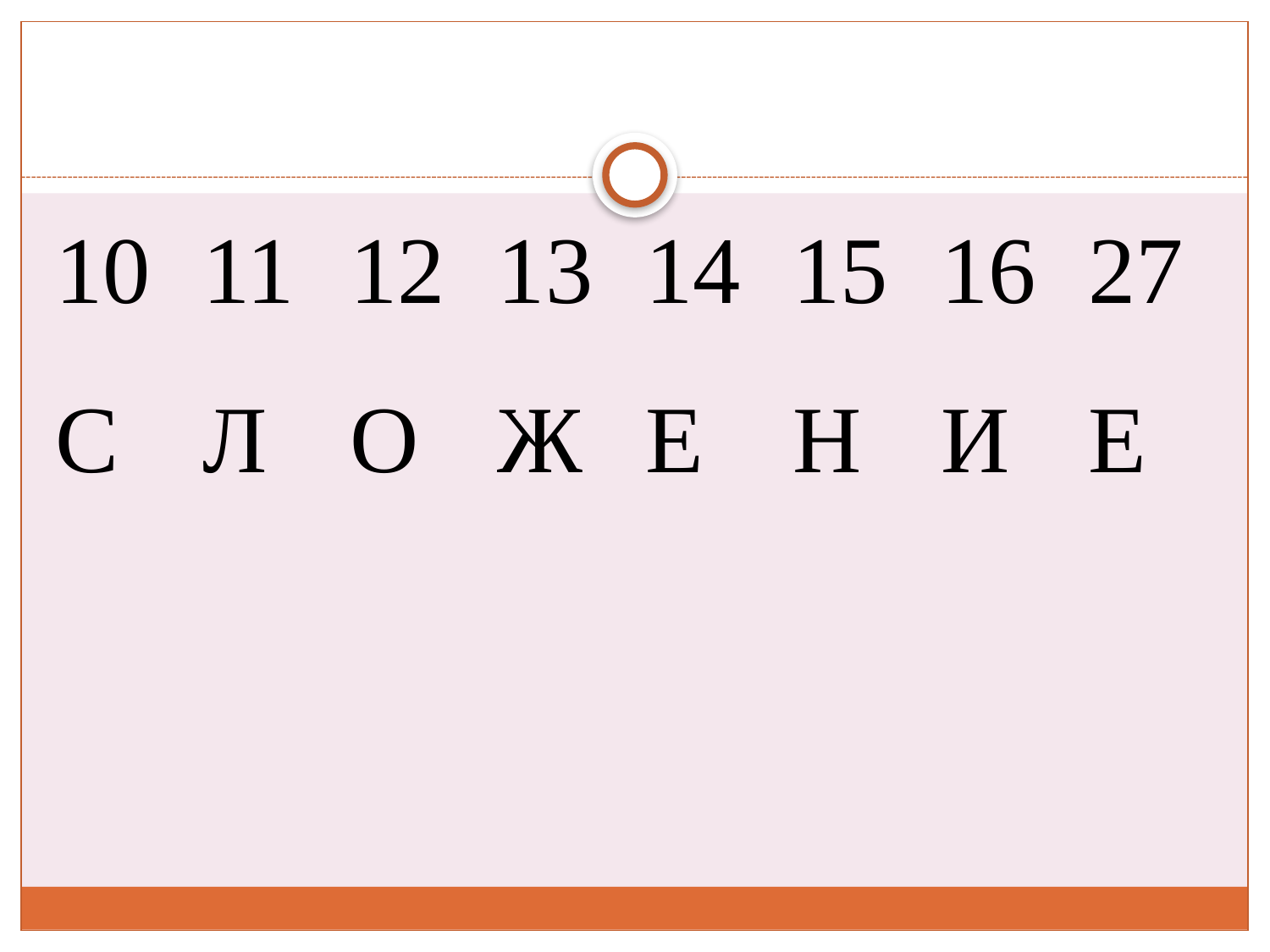

| 10 | 11 | 12 | 13 | 14 | 15 | 16 | 27 |
| --- | --- | --- | --- | --- | --- | --- | --- |
| С | Л | О | Ж | Е | Н | И | Е |